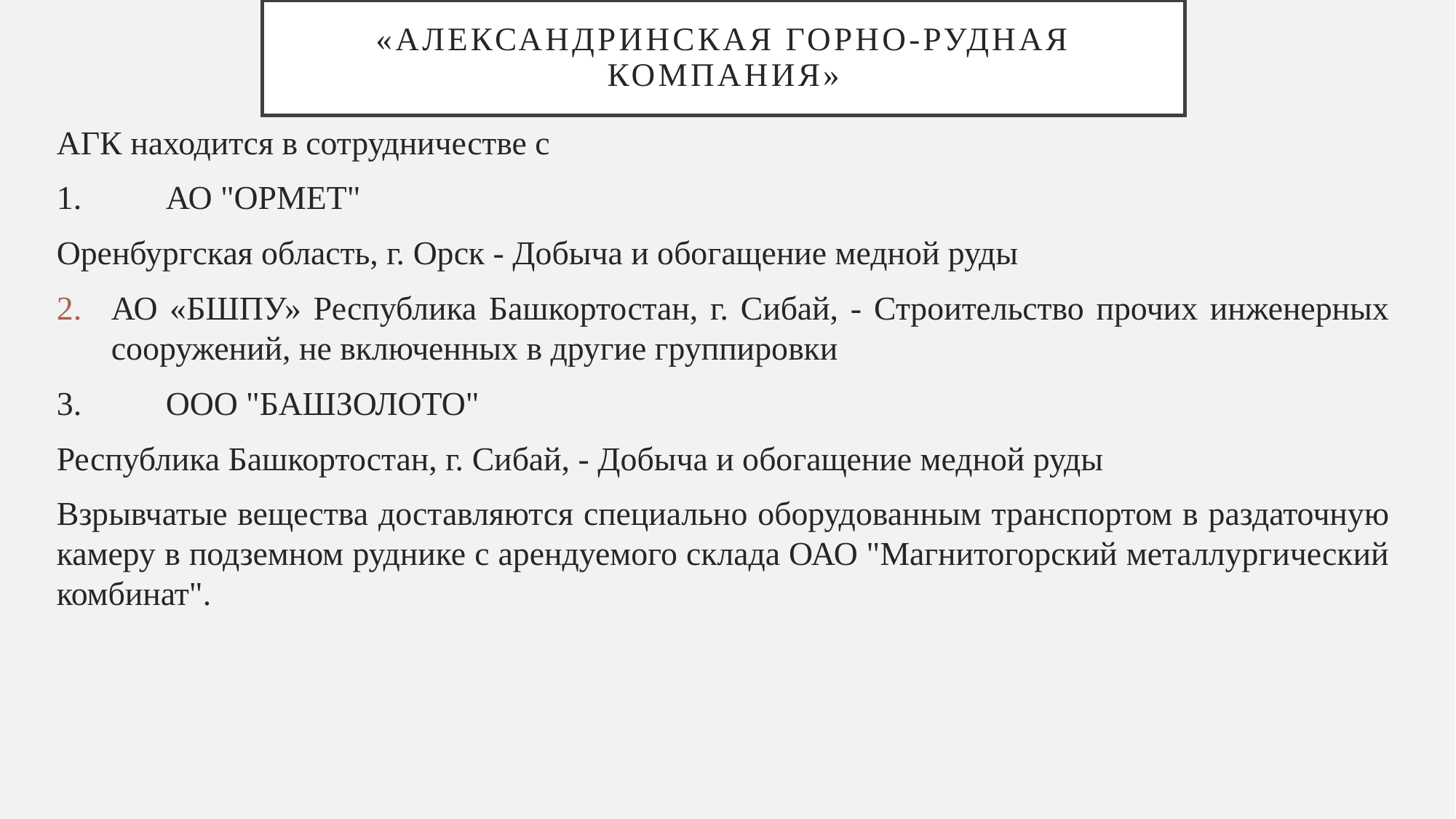

# «Александринская горно-рудная компания»
АГК находится в сотрудничестве с
1.	АО "ОРМЕТ"
Оренбургская область, г. Орск - Добыча и обогащение медной руды
АО «БШПУ» Республика Башкортостан, г. Сибай, - Строительство прочих инженерных сооружений, не включенных в другие группировки
3.	ООО "БАШЗОЛОТО"
Республика Башкортостан, г. Сибай, - Добыча и обогащение медной руды
Взрывчатые вещества доставляются специально оборудованным транспортом в раздаточную камеру в подземном руднике с арендуемого склада ОАО "Магнитогорский металлургический комбинат".